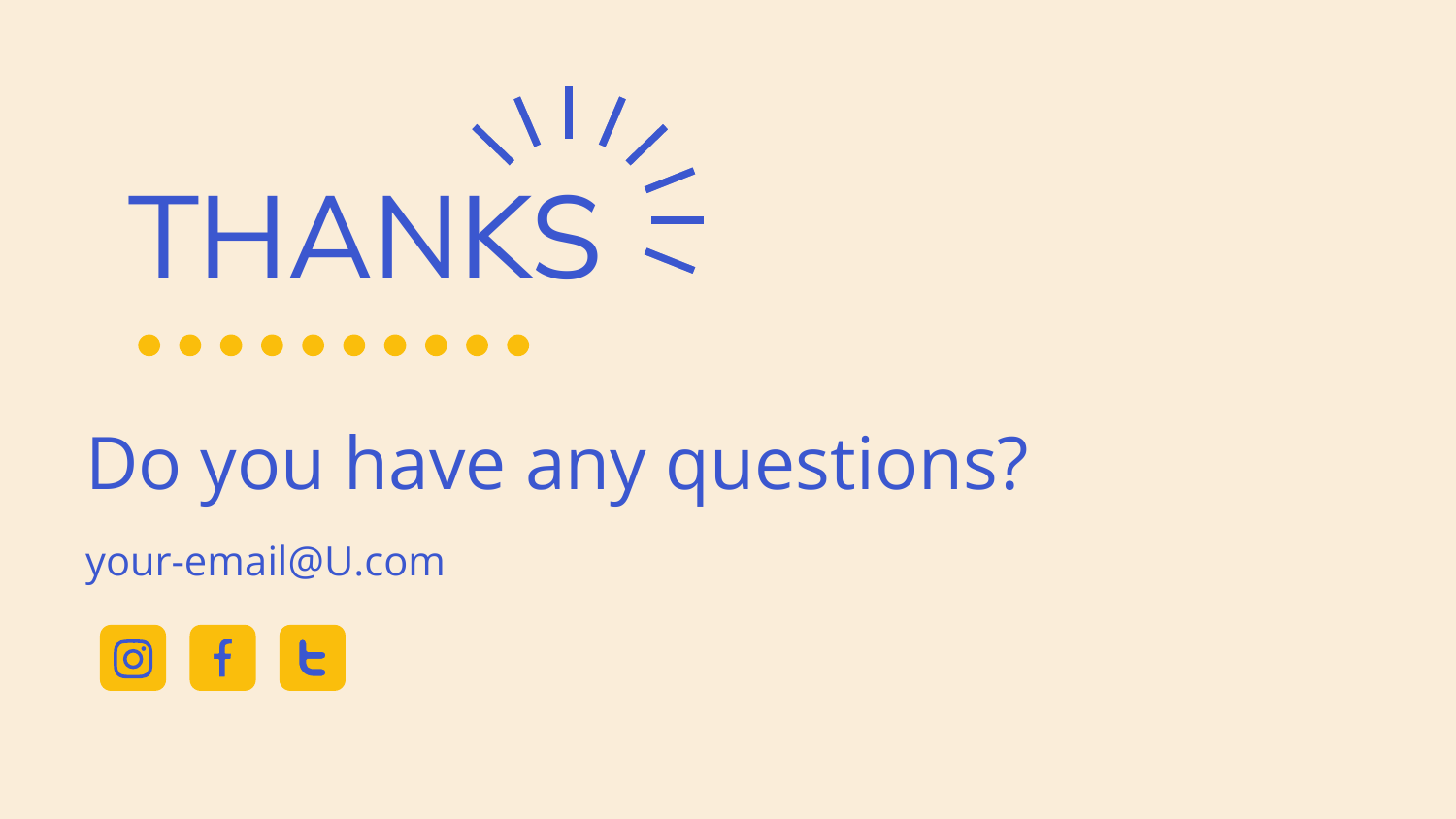

# THANKS
Do you have any questions?

your-email@U.com